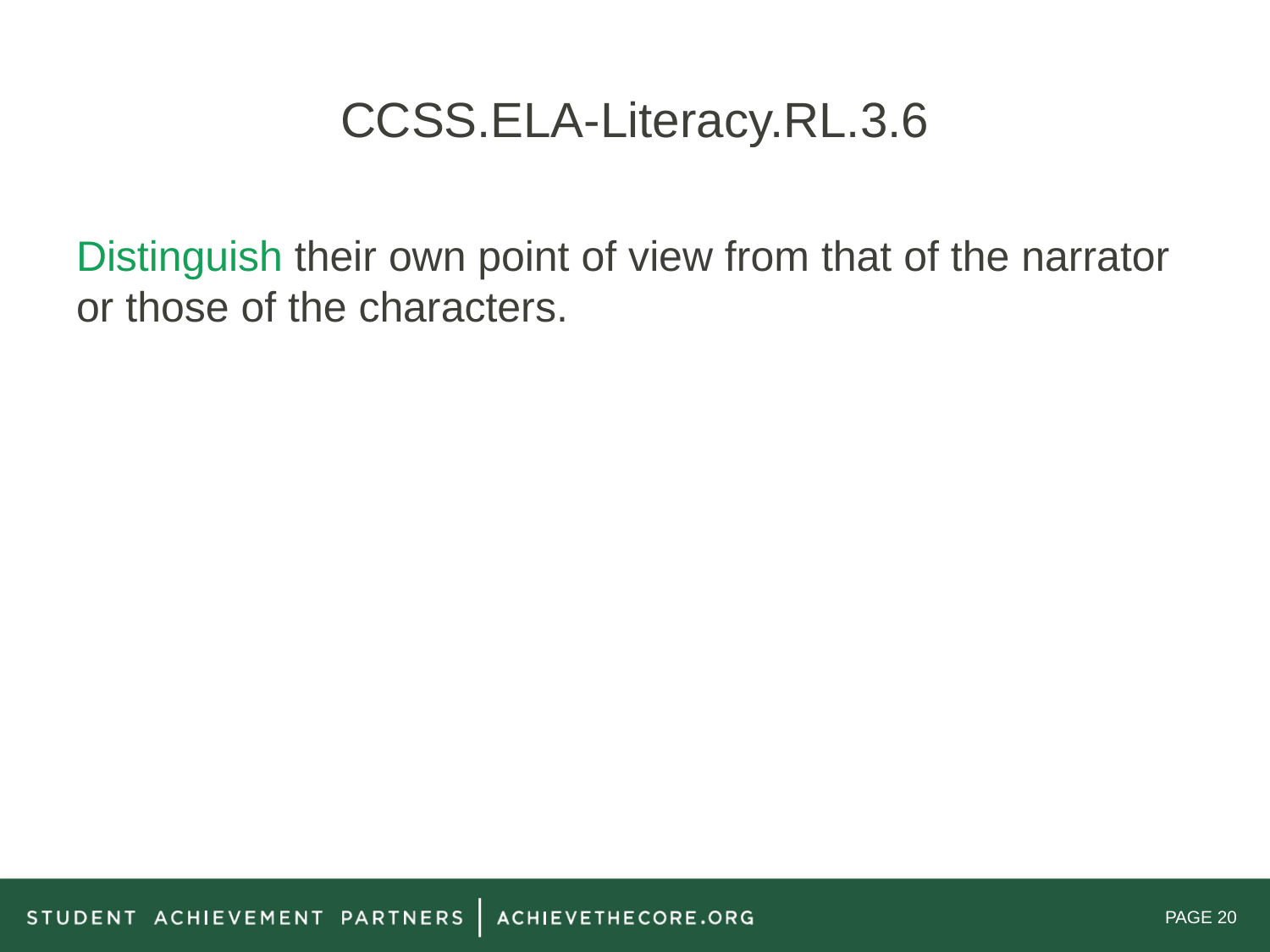

# CCSS.ELA-Literacy.RL.3.6
Distinguish their own point of view from that of the narrator or those of the characters.